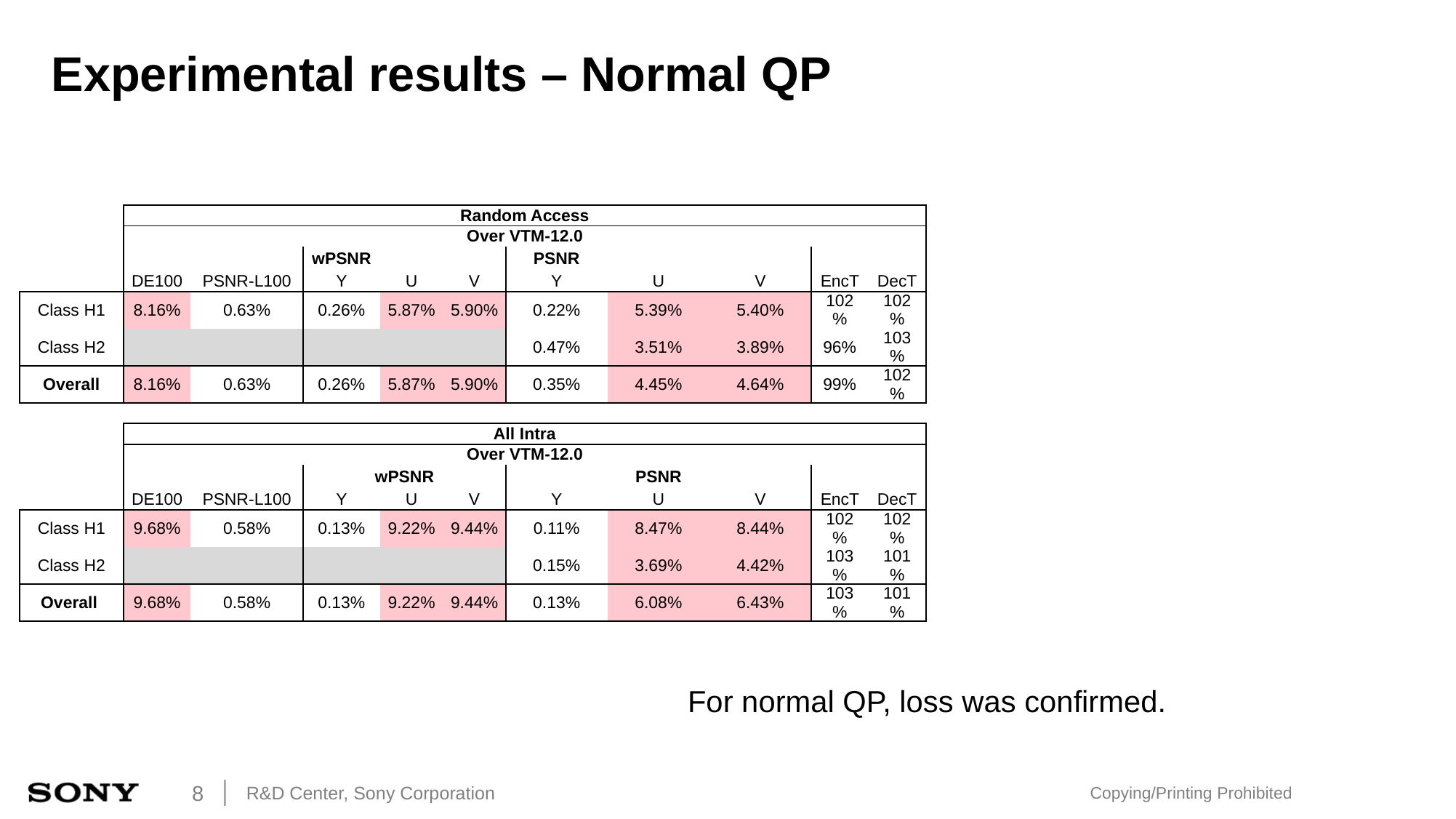

# Experimental results – Normal QP
|  | Random Access |  |  |  |  |  |  |  |  |  |
| --- | --- | --- | --- | --- | --- | --- | --- | --- | --- | --- |
|  | Over VTM-12.0 |  |  |  |  |  |  |  |  |  |
|  |  |  | wPSNR |  |  | PSNR |  |  |  |  |
|  | DE100 | PSNR-L100 | Y | U | V | Y | U | V | EncT | DecT |
| Class H1 | 8.16% | 0.63% | 0.26% | 5.87% | 5.90% | 0.22% | 5.39% | 5.40% | 102% | 102% |
| Class H2 |  |  |  |  |  | 0.47% | 3.51% | 3.89% | 96% | 103% |
| Overall | 8.16% | 0.63% | 0.26% | 5.87% | 5.90% | 0.35% | 4.45% | 4.64% | 99% | 102% |
|  |  |  |  |  |  |  |  |  |  |  |
|  | All Intra |  |  |  |  |  |  |  |  |  |
|  | Over VTM-12.0 |  |  |  |  |  |  |  |  |  |
|  |  |  | wPSNR |  |  | PSNR |  |  |  |  |
|  | DE100 | PSNR-L100 | Y | U | V | Y | U | V | EncT | DecT |
| Class H1 | 9.68% | 0.58% | 0.13% | 9.22% | 9.44% | 0.11% | 8.47% | 8.44% | 102% | 102% |
| Class H2 |  |  |  |  |  | 0.15% | 3.69% | 4.42% | 103% | 101% |
| Overall | 9.68% | 0.58% | 0.13% | 9.22% | 9.44% | 0.13% | 6.08% | 6.43% | 103% | 101% |
For normal QP, loss was confirmed.